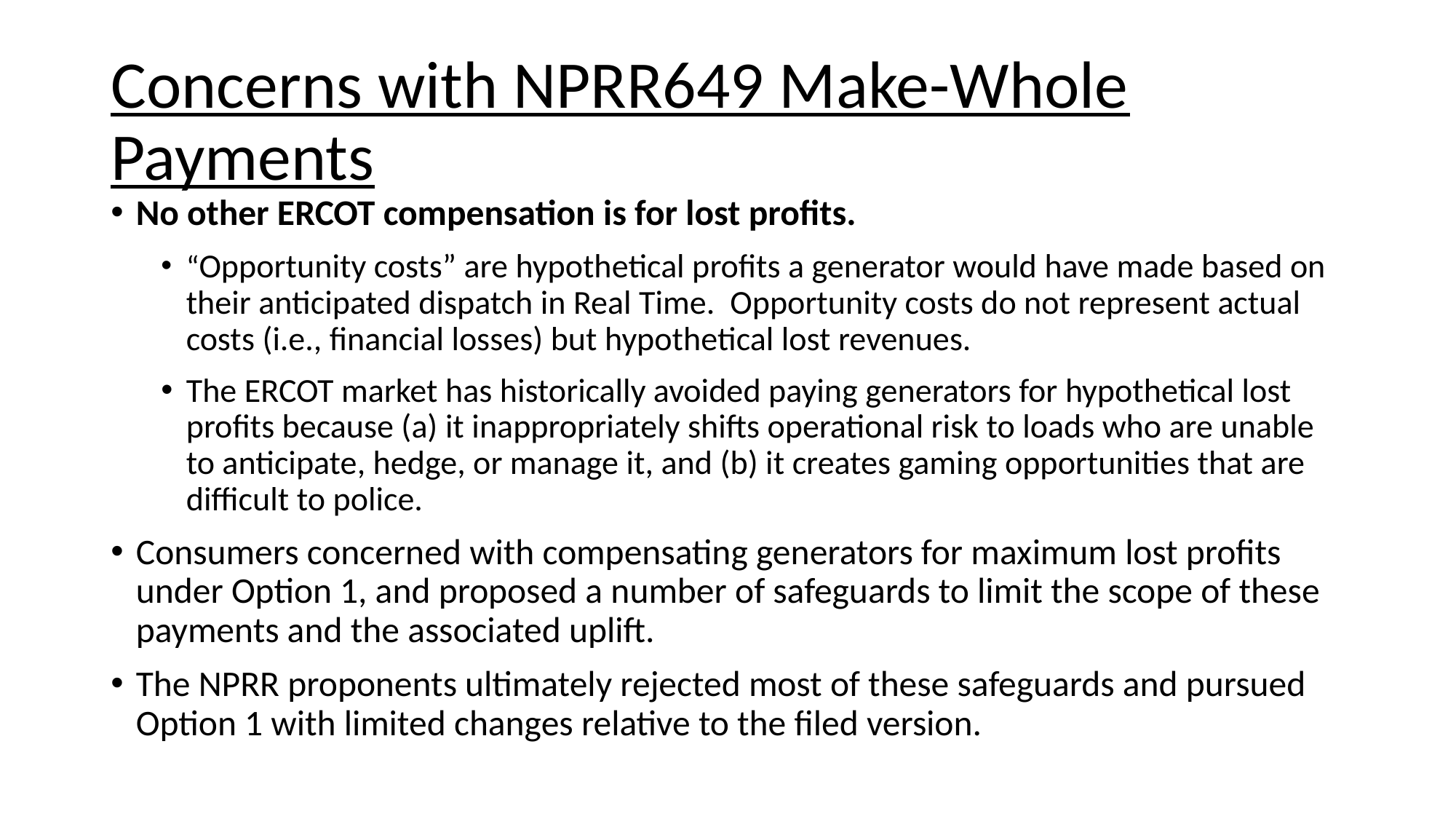

# Concerns with NPRR649 Make-Whole Payments
No other ERCOT compensation is for lost profits.
“Opportunity costs” are hypothetical profits a generator would have made based on their anticipated dispatch in Real Time.  Opportunity costs do not represent actual costs (i.e., financial losses) but hypothetical lost revenues.
The ERCOT market has historically avoided paying generators for hypothetical lost profits because (a) it inappropriately shifts operational risk to loads who are unable to anticipate, hedge, or manage it, and (b) it creates gaming opportunities that are difficult to police.
Consumers concerned with compensating generators for maximum lost profits under Option 1, and proposed a number of safeguards to limit the scope of these payments and the associated uplift.
The NPRR proponents ultimately rejected most of these safeguards and pursued Option 1 with limited changes relative to the filed version.